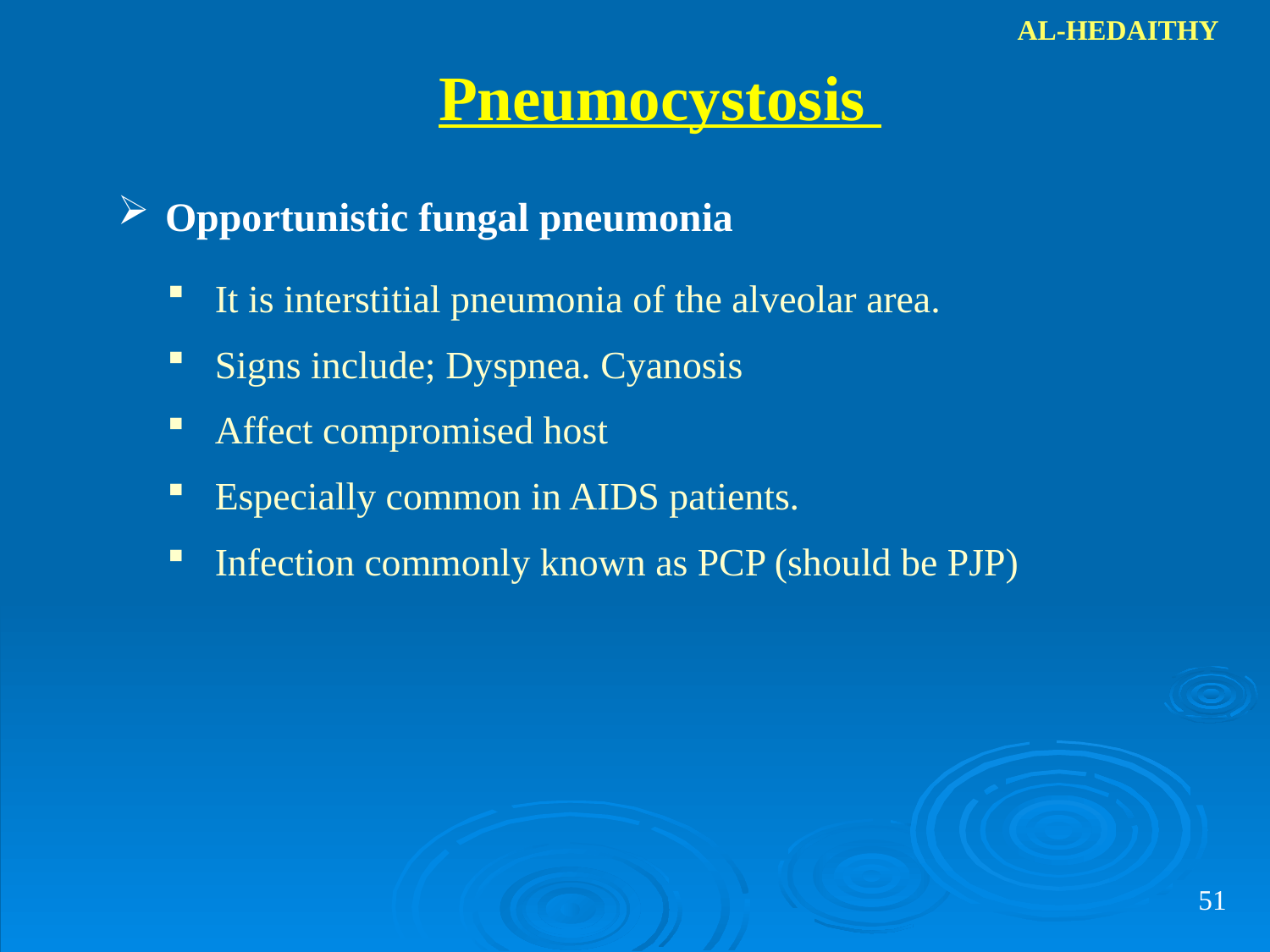

AL-HEDAITHY
Pneumocystosis
Opportunistic fungal pneumonia
It is interstitial pneumonia of the alveolar area.
Signs include; Dyspnea. Cyanosis
Affect compromised host
Especially common in AIDS patients.
Infection commonly known as PCP (should be PJP)
51